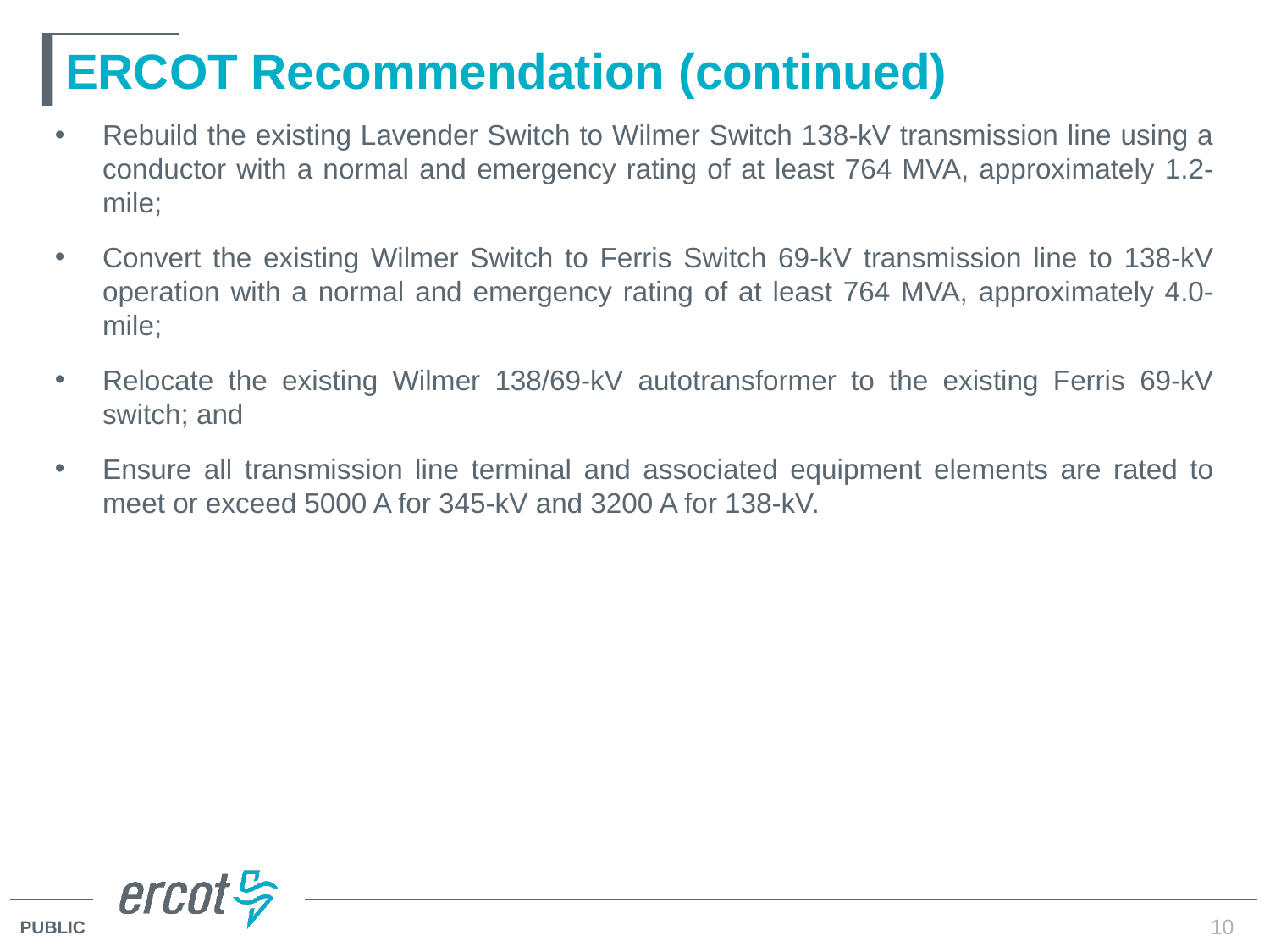

# ERCOT Recommendation (continued)
Rebuild the existing Lavender Switch to Wilmer Switch 138-kV transmission line using a conductor with a normal and emergency rating of at least 764 MVA, approximately 1.2-mile;
Convert the existing Wilmer Switch to Ferris Switch 69-kV transmission line to 138-kV operation with a normal and emergency rating of at least 764 MVA, approximately 4.0-mile;
Relocate the existing Wilmer 138/69-kV autotransformer to the existing Ferris 69-kV switch; and
Ensure all transmission line terminal and associated equipment elements are rated to meet or exceed 5000 A for 345-kV and 3200 A for 138-kV.
10